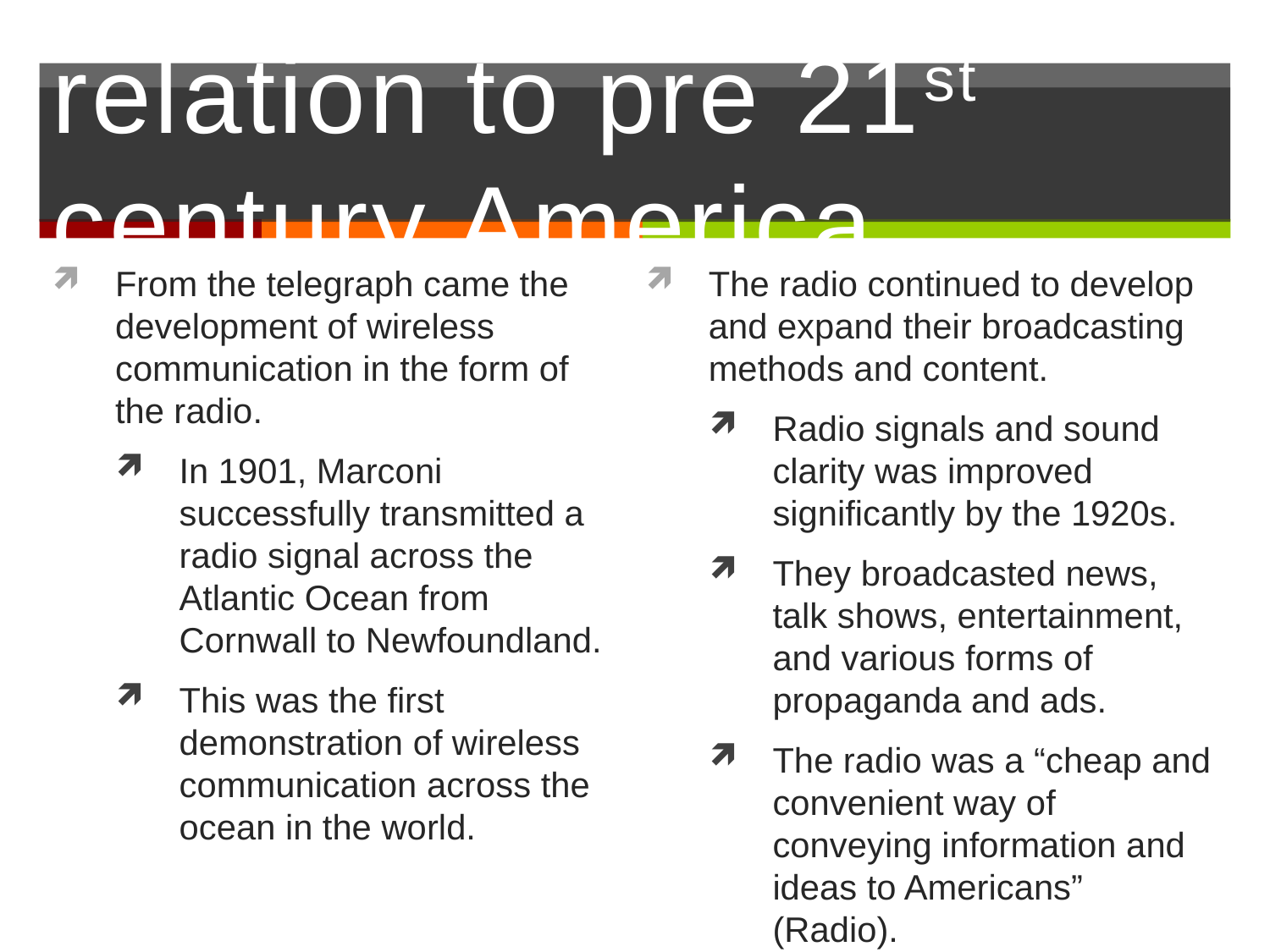

# relation to pre 21st century America
From the telegraph came the development of wireless communication in the form of the radio.
In 1901, Marconi successfully transmitted a radio signal across the Atlantic Ocean from Cornwall to Newfoundland.
This was the first demonstration of wireless communication across the ocean in the world.

The radio continued to develop and expand their broadcasting methods and content.
Radio signals and sound clarity was improved significantly by the 1920s.
They broadcasted news, talk shows, entertainment, and various forms of propaganda and ads.
The radio was a “cheap and convenient way of conveying information and ideas to Americans” (Radio).